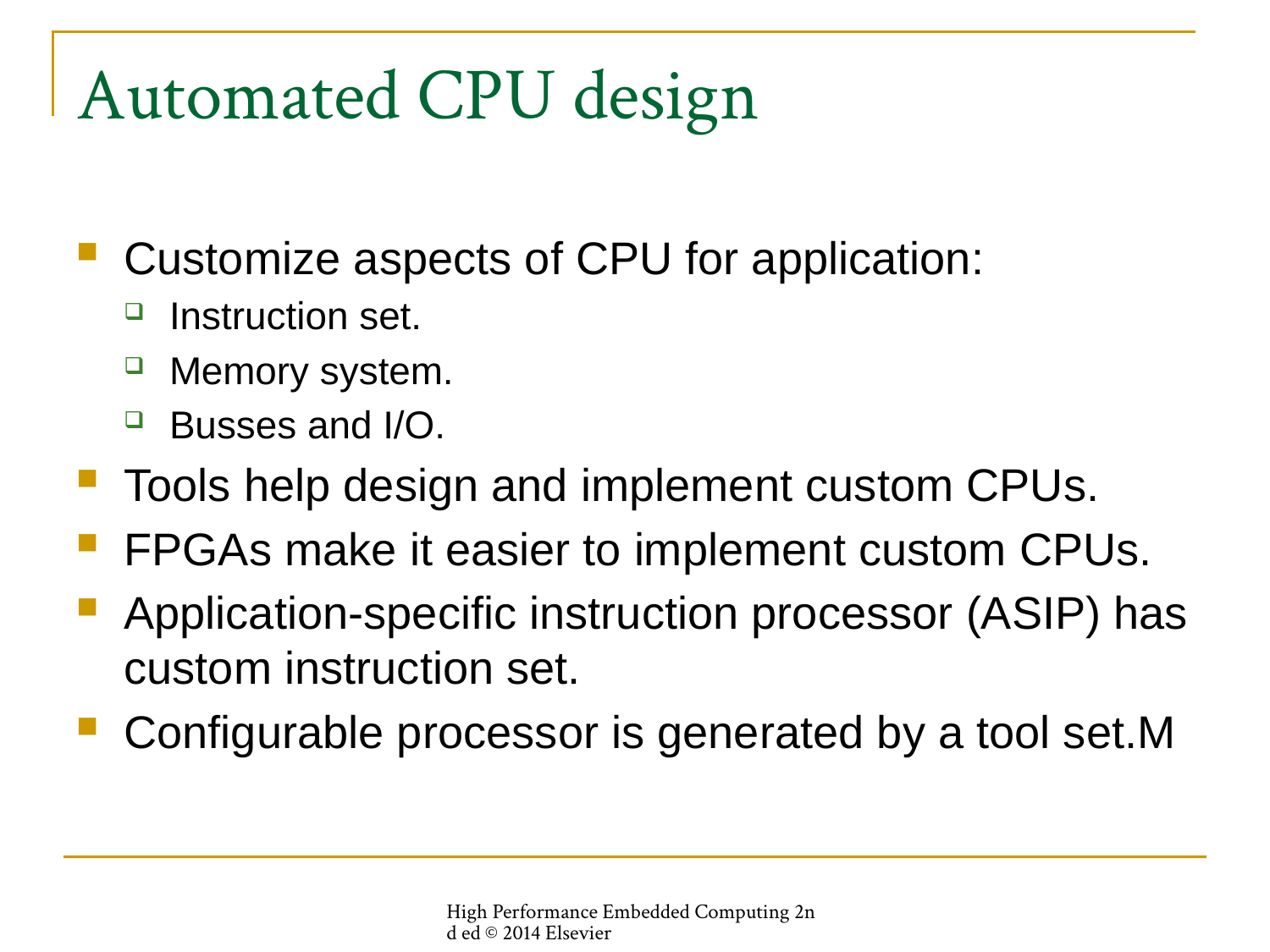

# Automated CPU design
Customize aspects of CPU for application:
Instruction set.
Memory system.
Busses and I/O.
Tools help design and implement custom CPUs.
FPGAs make it easier to implement custom CPUs.
Application-specific instruction processor (ASIP) has custom instruction set.
Configurable processor is generated by a tool set.M
High Performance Embedded Computing 2nd ed © 2014 Elsevier